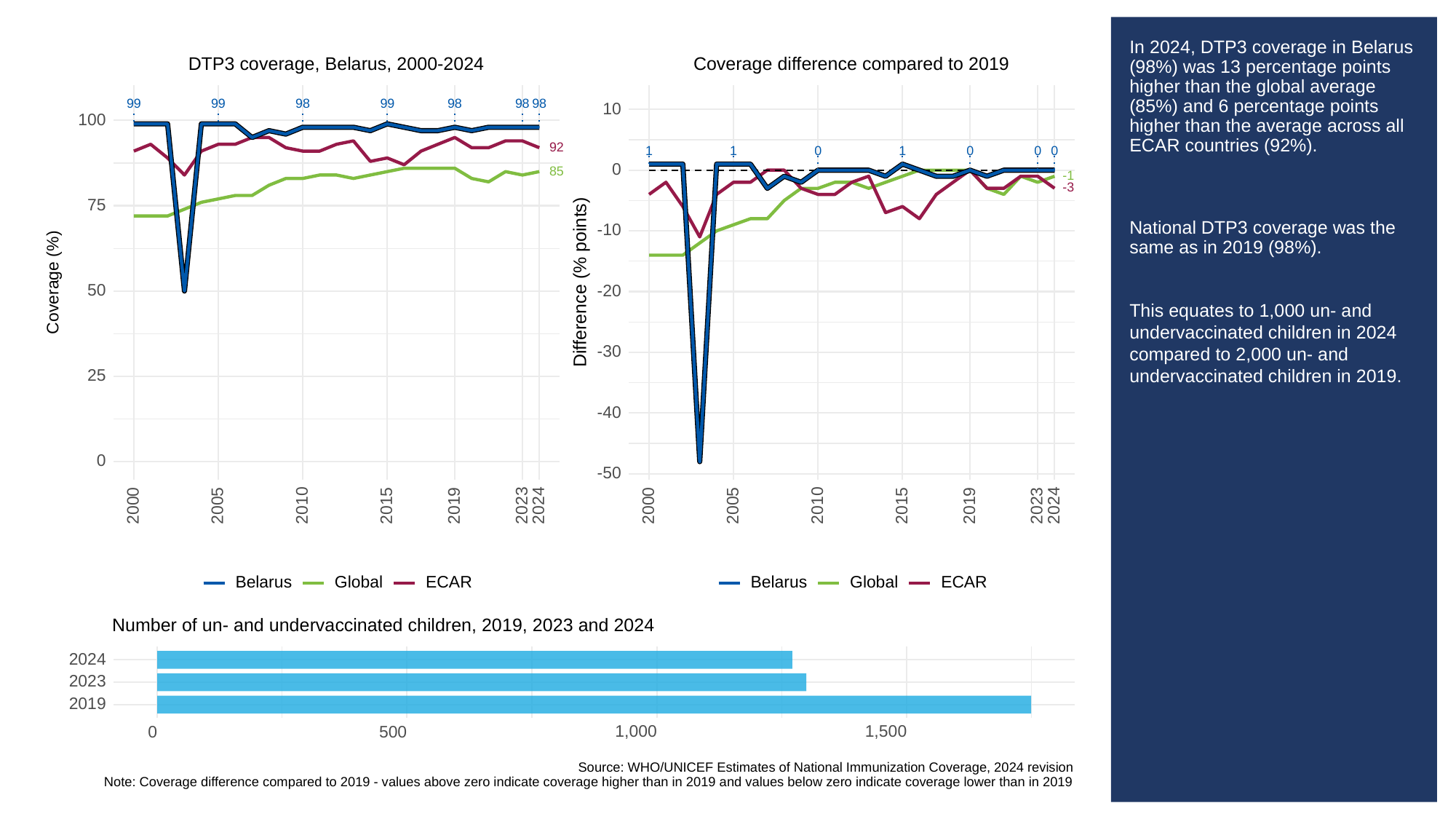

# In 2024, DTP3 coverage in Belarus (98%) was 13 percentage points higher than the global average (85%) and 6 percentage points higher than the average across all ECAR countries (92%).

National DTP3 coverage was the same as in 2019 (98%).

This equates to 1,000 un- and undervaccinated children in 2024 compared to 2,000 un- and undervaccinated children in 2019.

Coverage difference compared to 2019
DTP3 coverage, Belarus, 2000-2024

99
99
98
99
98
98
98
10

100

92
0
0
0
0
1
1
1

0

85

-1
-3
75

-10

Difference (% points)
Coverage (%)
50
-20

-30

25

-40

0

-50

2023
2023
2000
2005
2010
2015
2019
2024
2000
2005
2010
2015
2019
2024
Global
ECAR
Global
ECAR
Belarus
Belarus

Number of un- and undervaccinated children, 2019, 2023 and 2024

2024

2023

2019

1,000
1,500
0
500
Source: WHO/UNICEF Estimates of National Immunization Coverage, 2024 revision
Note: Coverage difference compared to 2019 - values above zero indicate coverage higher than in 2019 and values below zero indicate coverage lower than in 2019